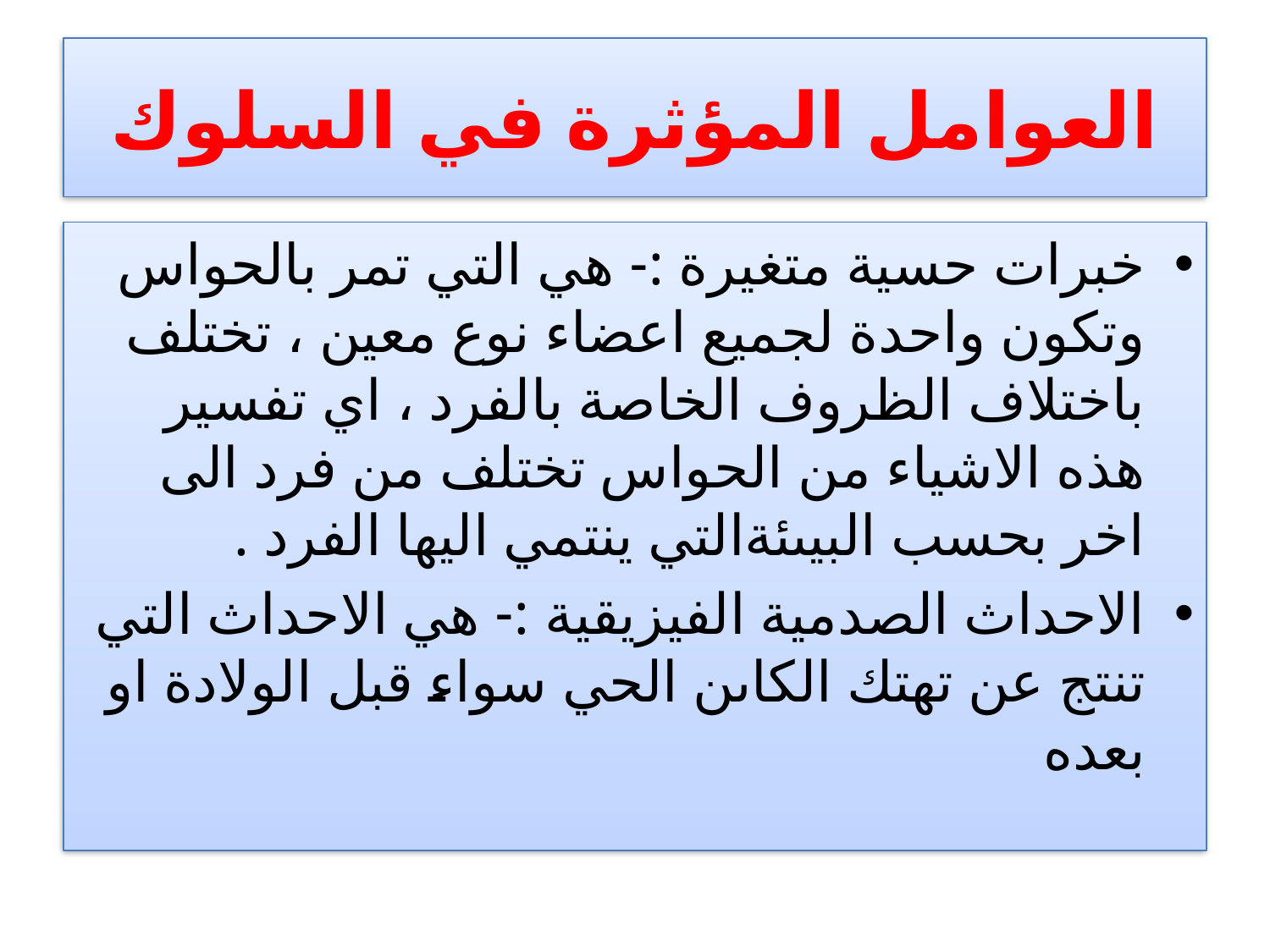

# العوامل المؤثرة في السلوك
خبرات حسية متغيرة :- هي التي تمر بالحواس وتكون واحدة لجميع اعضاء نوع معين ، تختلف باختلاف الظروف الخاصة بالفرد ، اي تفسير هذه الاشياء من الحواس تختلف من فرد الى اخر بحسب البيىئةالتي ينتمي اليها الفرد .
الاحداث الصدمية الفيزيقية :- هي الاحداث التي تنتج عن تهتك الكاىن الحي سواء قبل الولادة او بعده